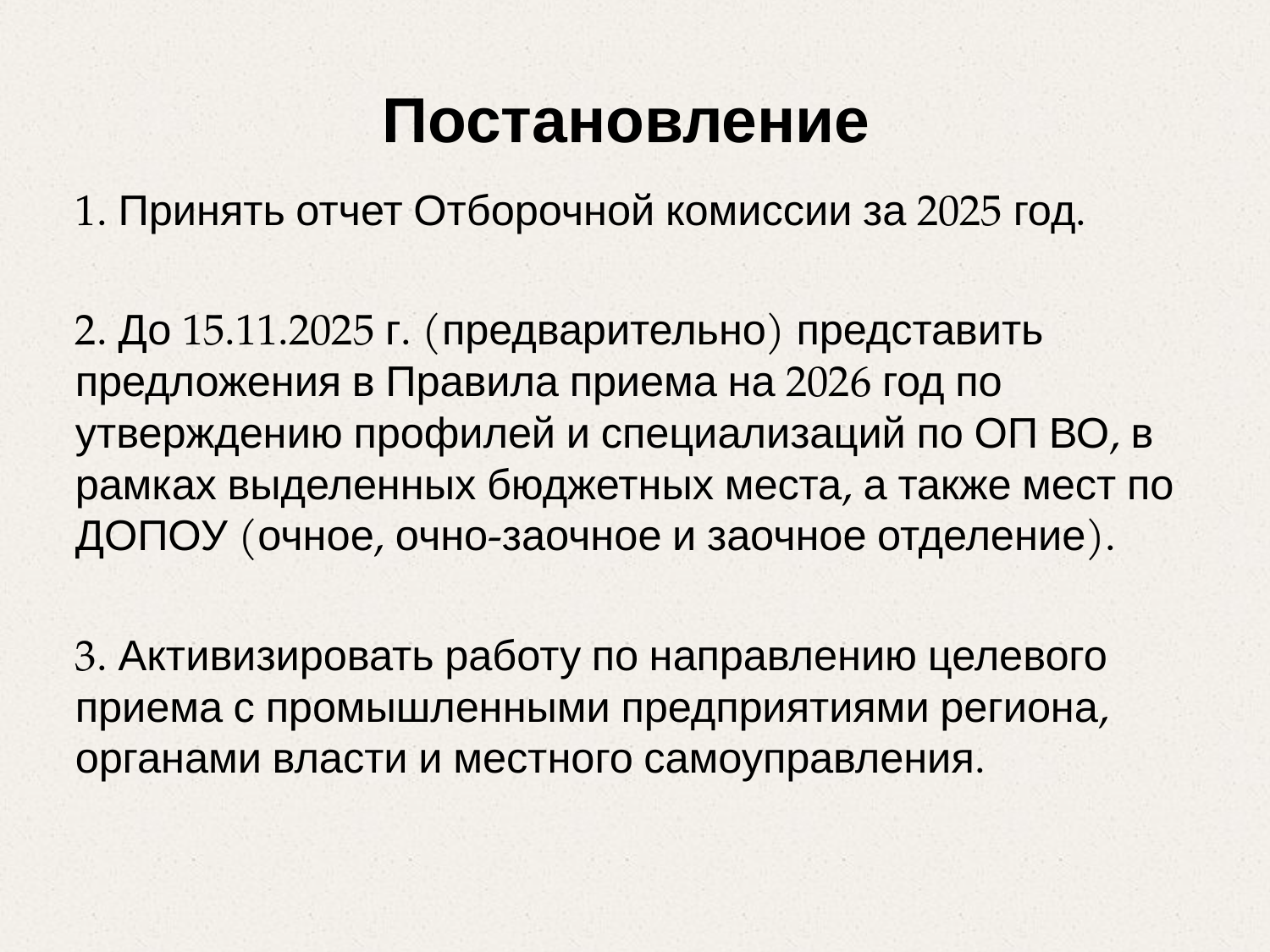

# Постановление
1. Принять отчет Отборочной комиссии за 2025 год.

2. До 15.11.2025 г. (предварительно) представить предложения в Правила приема на 2026 год по утверждению профилей и специализаций по ОП ВО, в рамках выделенных бюджетных места, а также мест по ДОПОУ (очное, очно-заочное и заочное отделение).

3. Активизировать работу по направлению целевого приема с промышленными предприятиями региона, органами власти и местного самоуправления.